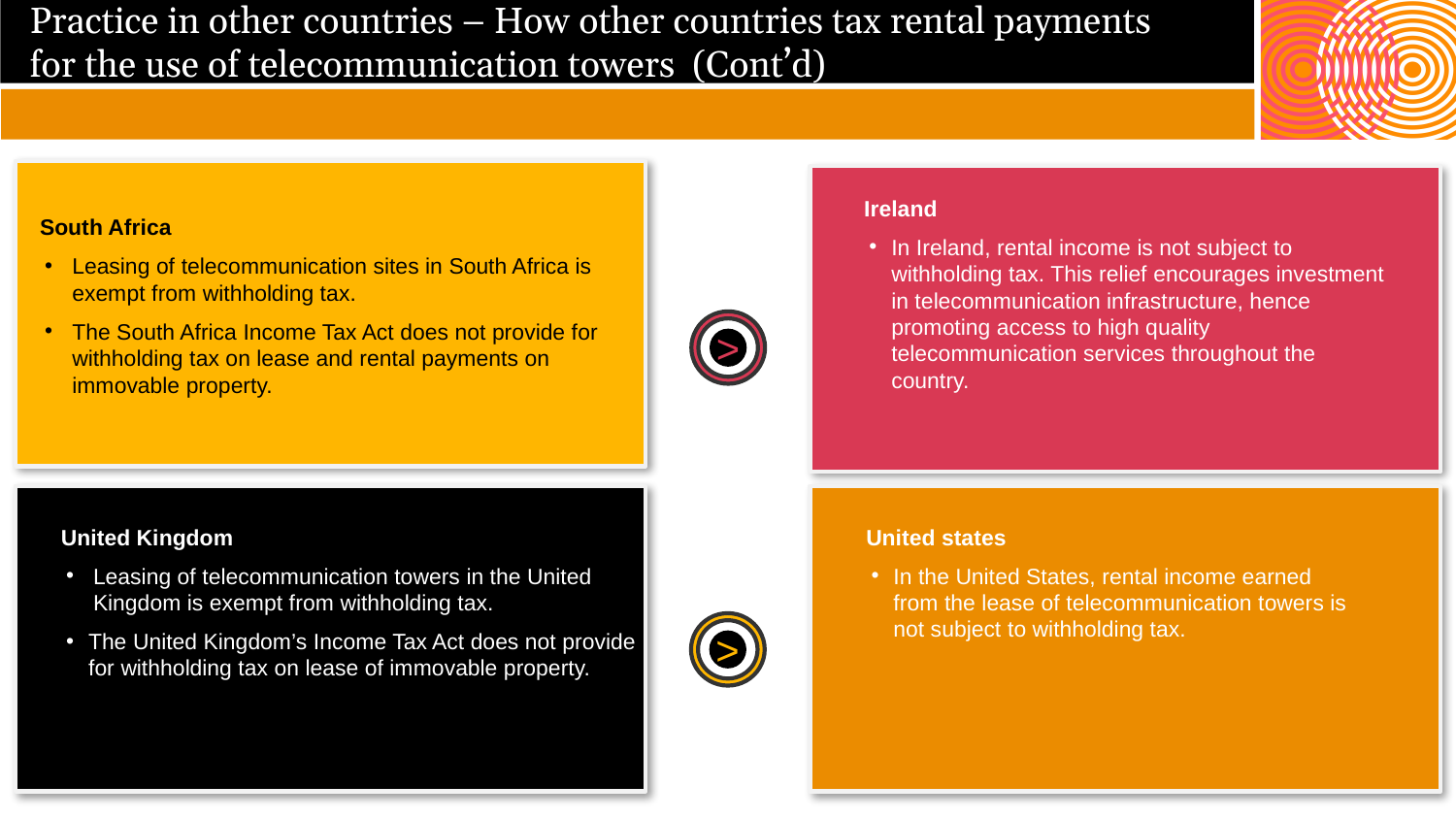

Practice in other countries – How other countries tax rental payments for the use of telecommunication towers  (Cont’d)

Ireland
In Ireland, rental income is not subject to withholding tax. This relief encourages investment in telecommunication infrastructure, hence promoting access to high quality telecommunication services throughout the country.

South Africa
Leasing of telecommunication sites in South Africa is exempt from withholding tax.
The South Africa Income Tax Act does not provide for withholding tax on lease and rental payments on immovable property.

>

>

United Kingdom
Leasing of telecommunication towers in the United Kingdom is exempt from withholding tax.
The United Kingdom’s Income Tax Act does not provide for withholding tax on lease of immovable property.
United states
In the United States, rental income earned from the lease of telecommunication towers is not subject to withholding tax.
27